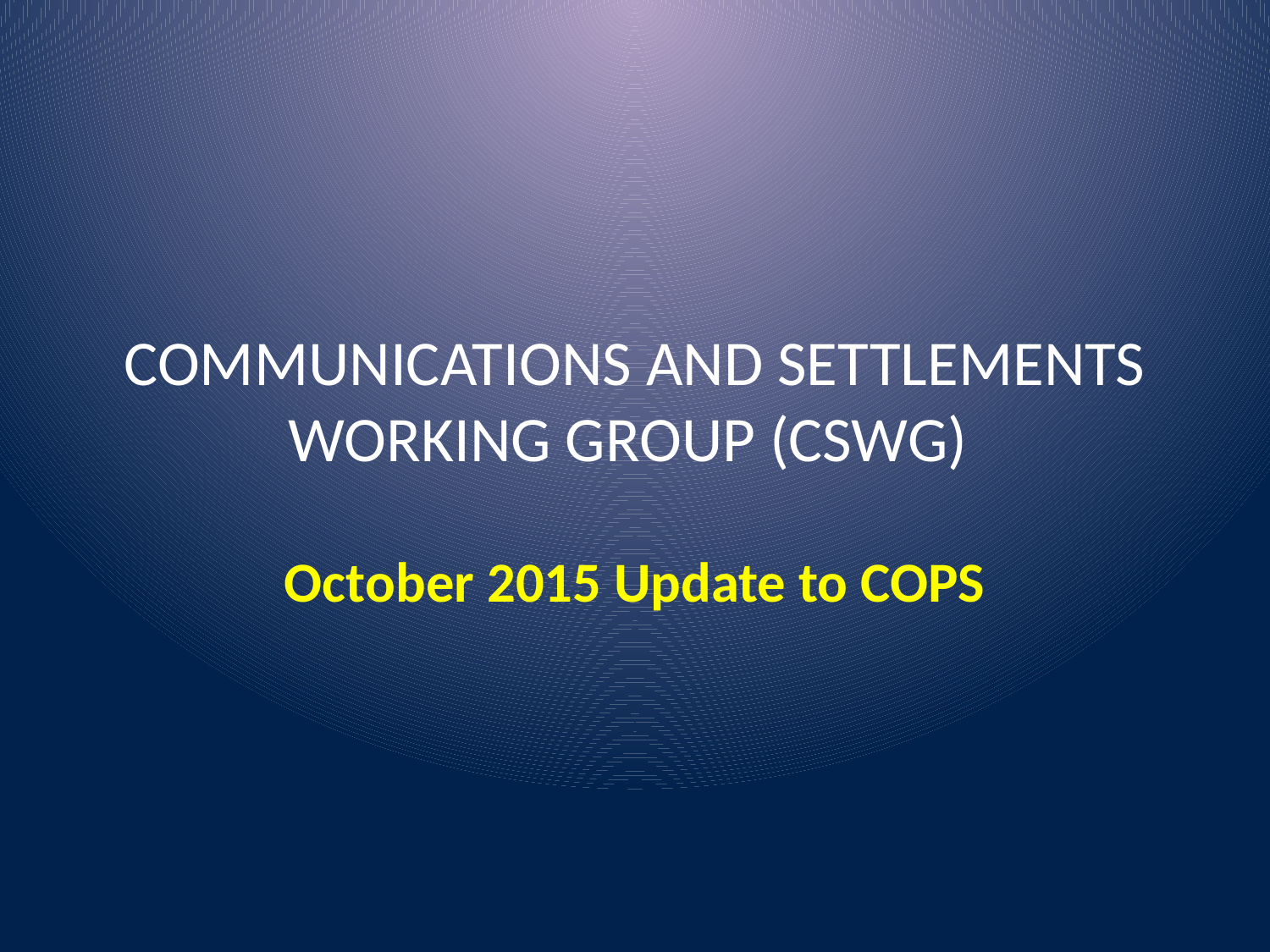

# COMMUNICATIONS AND SETTLEMENTS WORKING GROUP (CSWG)
October 2015 Update to COPS